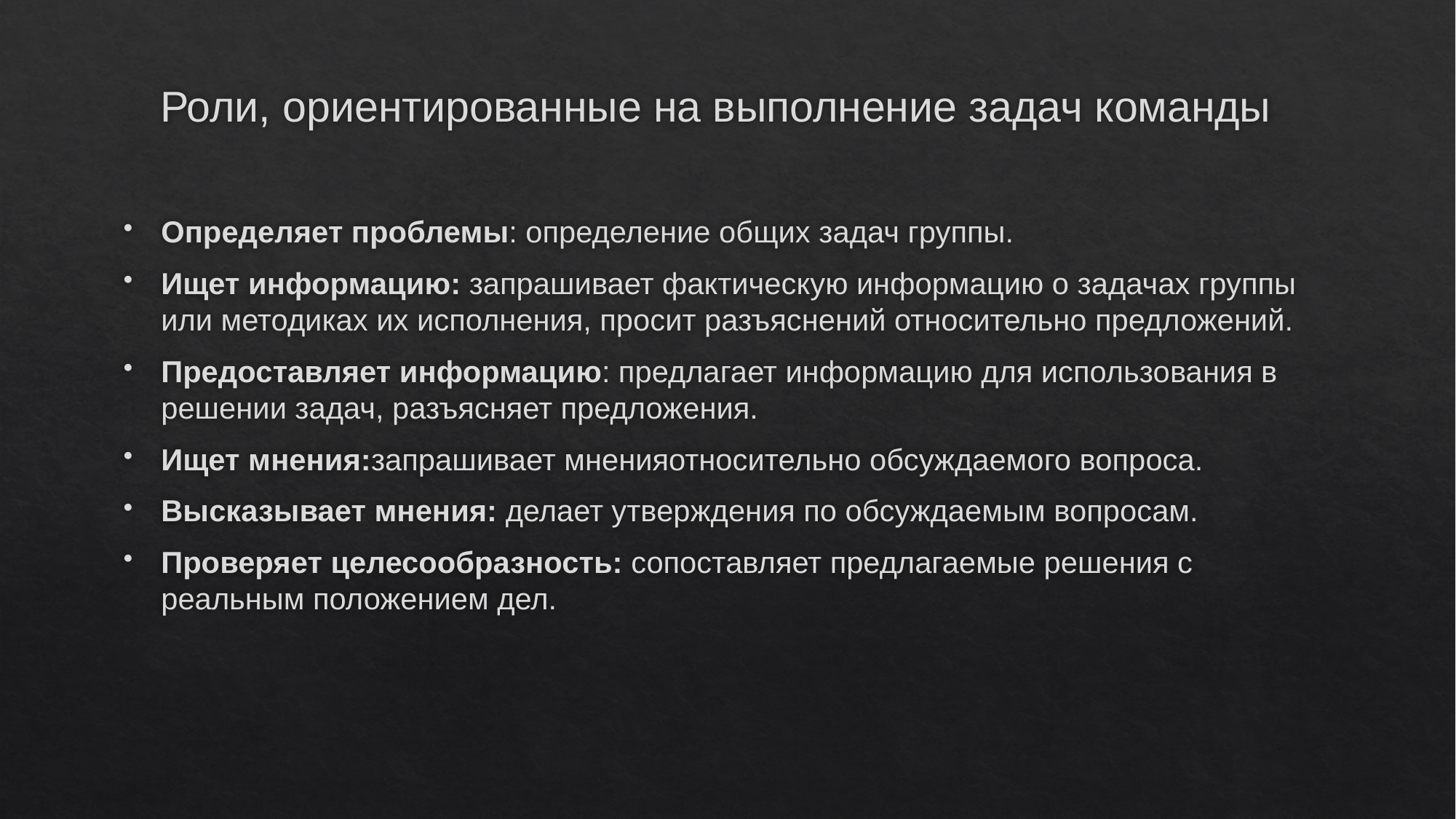

# Роли, ориентированные на выполнение задач команды
Определяет проблемы: определение общих задач группы.
Ищет информацию: запрашивает фактическую информацию о задачах группы или методиках их исполнения, просит разъяснений относительно предложений.
Предоставляет информацию: предлагает информацию для использования в решении задач, разъясняет предложения.
Ищет мнения:запрашивает мненияотносительно обсуждаемого вопроса.
Высказывает мнения: делает утверждения по обсуждаемым вопросам.
Проверяет целесообразность: сопоставляет предлагаемые решения с реальным положением дел.